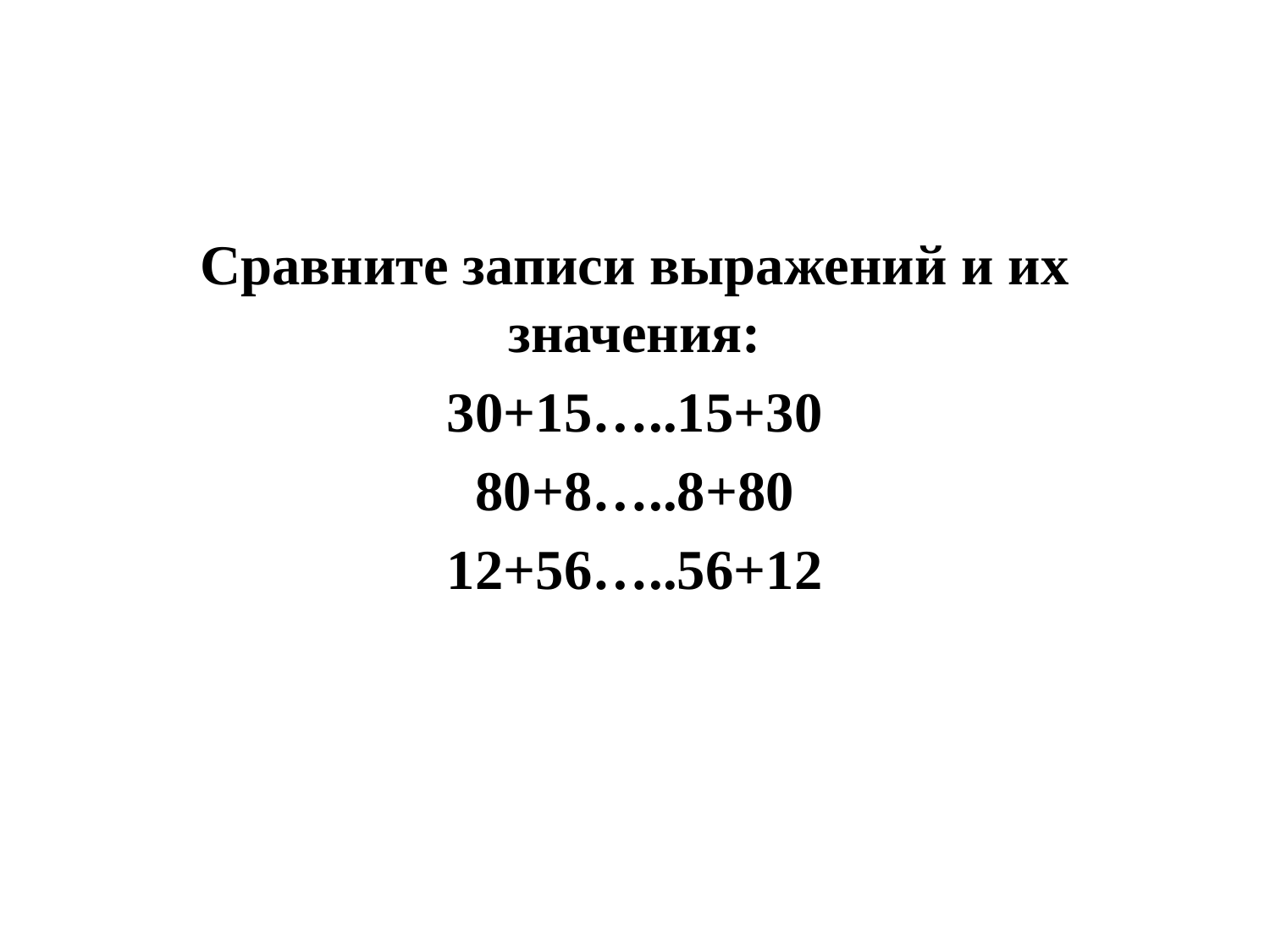

Сравните записи выражений и их значения:
30+15…..15+30
80+8…..8+80
12+56…..56+12